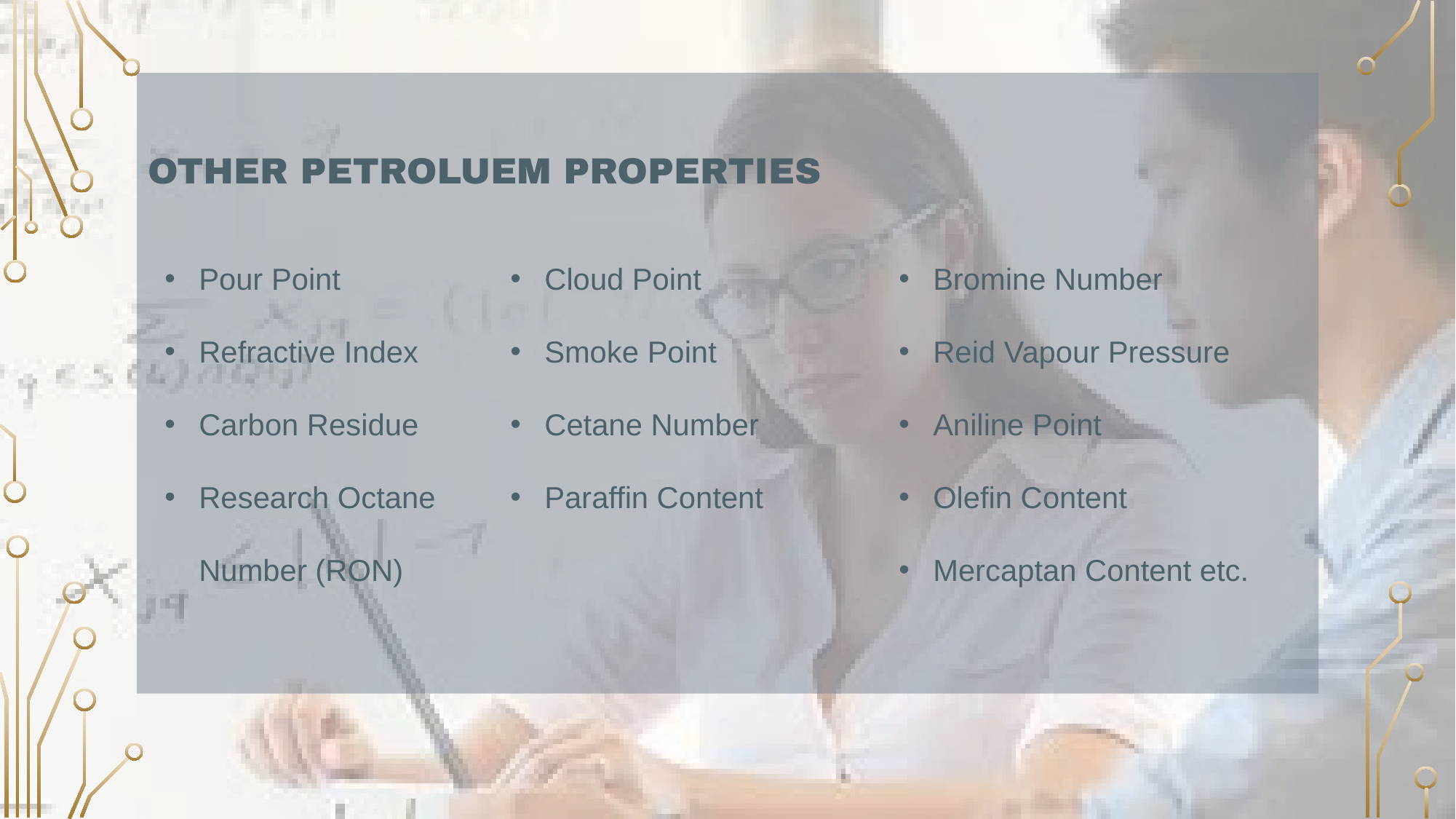

OTHER PETROLUEM PROPERTIES
Pour Point
Refractive Index
Carbon Residue
Research Octane Number (RON)
Cloud Point
Smoke Point
Cetane Number
Paraffin Content
Bromine Number
Reid Vapour Pressure
Aniline Point
Olefin Content
Mercaptan Content etc.